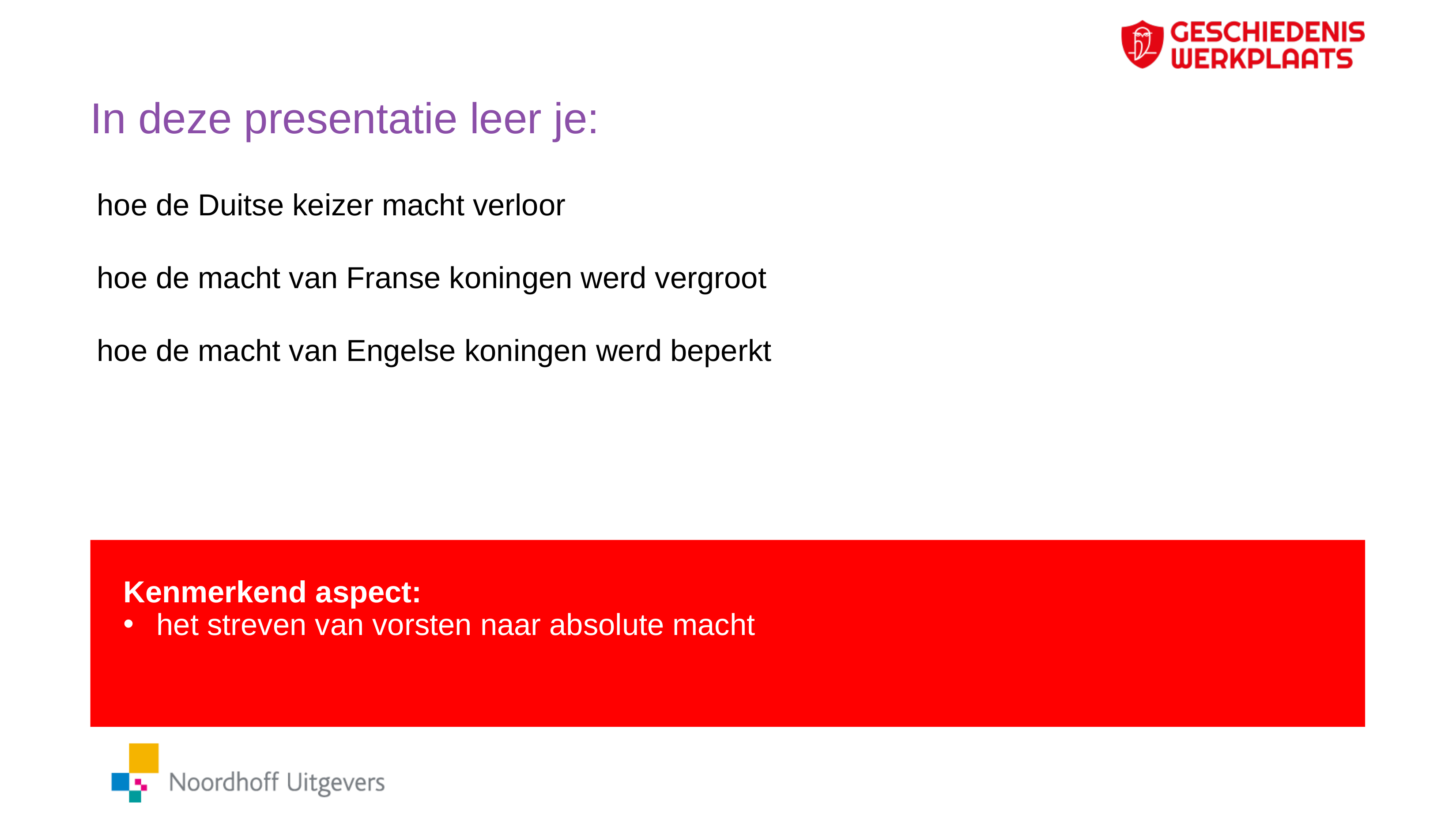

# In deze presentatie leer je:
hoe de Duitse keizer macht verloor

hoe de macht van Franse koningen werd vergroot

hoe de macht van Engelse koningen werd beperkt

Kenmerkend aspect:
het streven van vorsten naar absolute macht